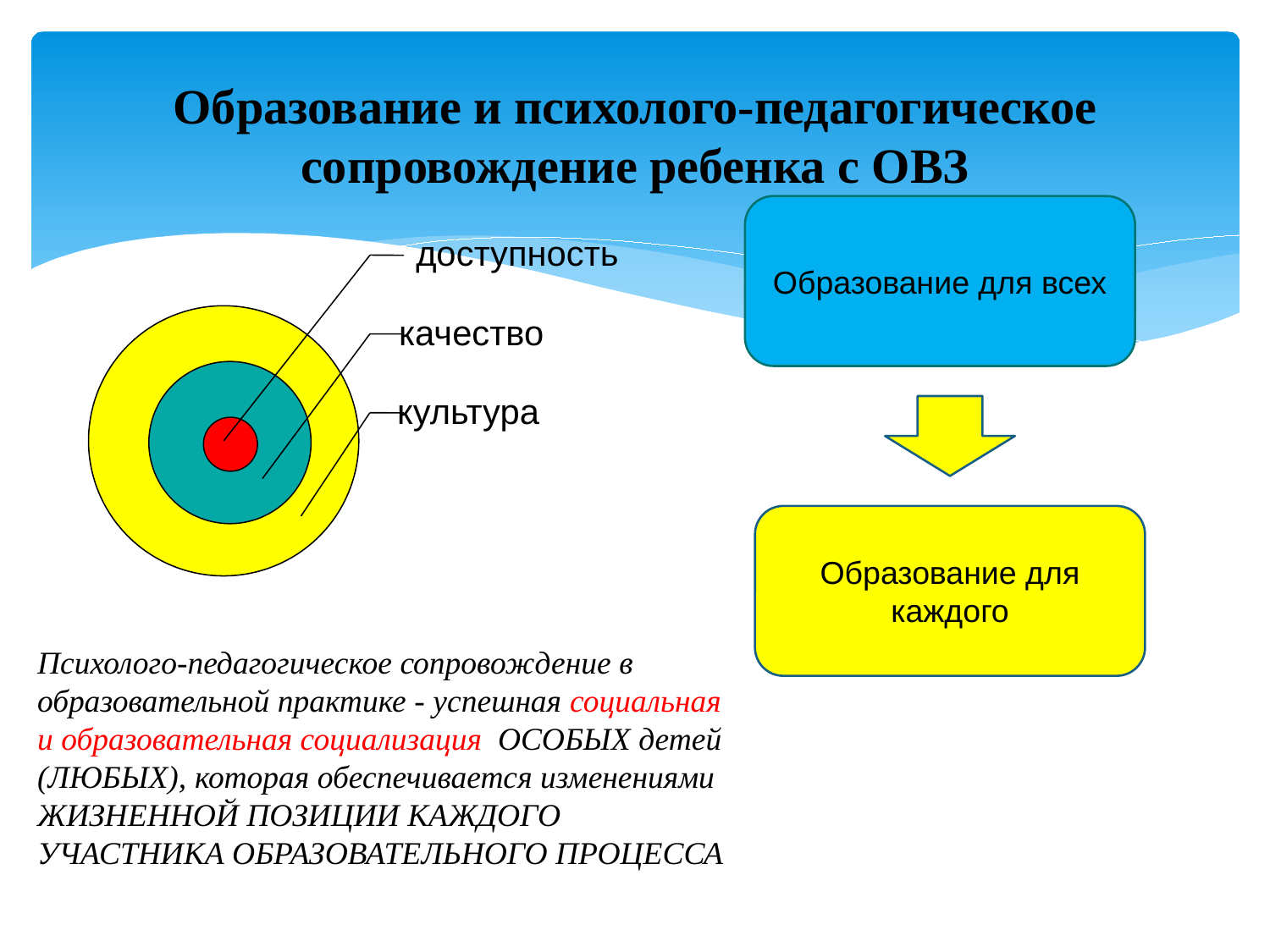

# Образование и психолого-педагогическое сопровождение ребенка с ОВЗ
Образование для всех
доступность
качество
культура

Образование для каждого
Психолого-педагогическое сопровождение в образовательной практике - успешная социальная и образовательная социализация  ОСОБЫХ детей (ЛЮБЫХ), которая обеспечивается изменениями ЖИЗНЕННОЙ ПОЗИЦИИ КАЖДОГО УЧАСТНИКА ОБРАЗОВАТЕЛЬНОГО ПРОЦЕССА